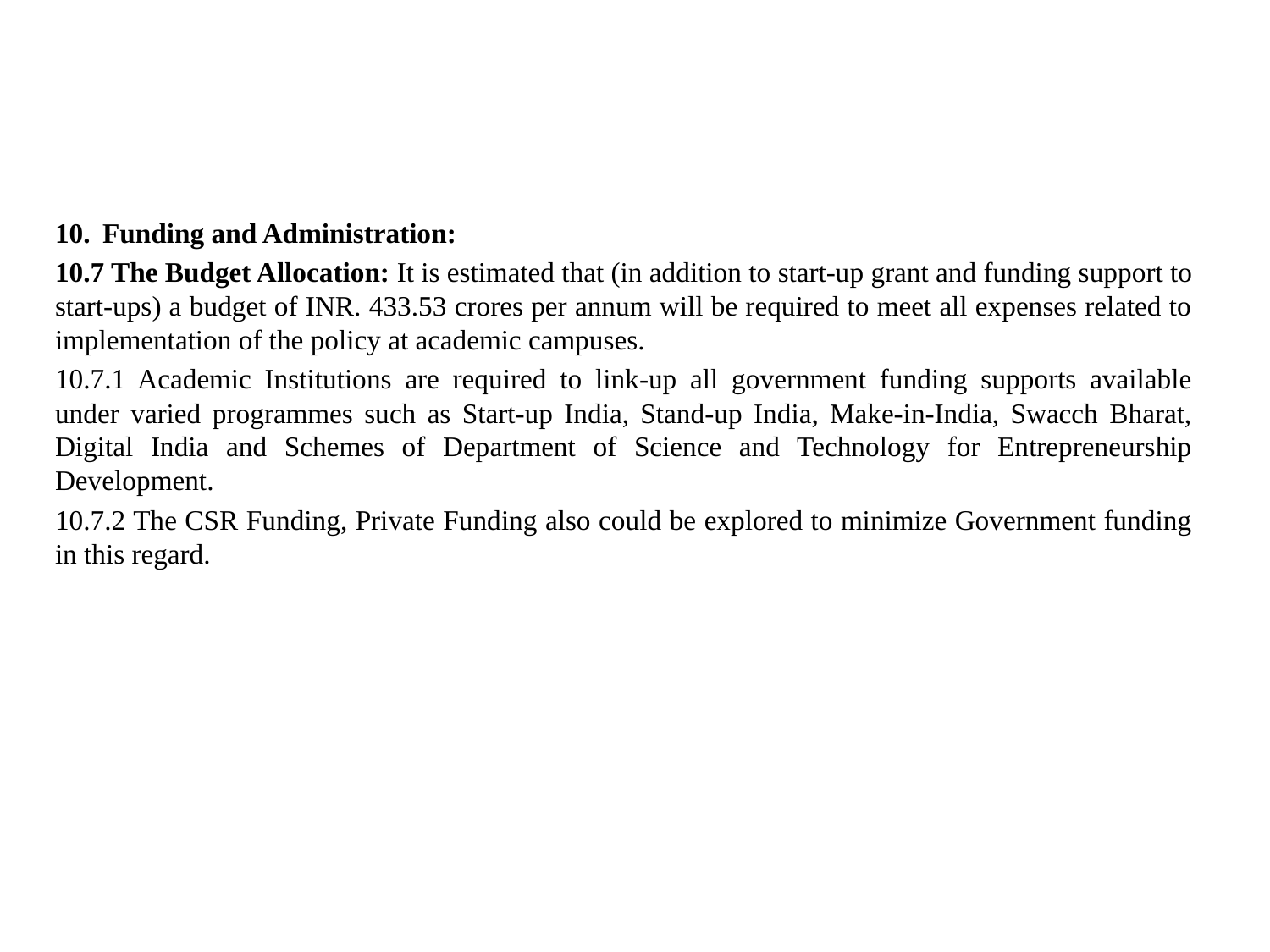

Funding and Administration:
10.7 The Budget Allocation: It is estimated that (in addition to start-up grant and funding support to start-ups) a budget of INR. 433.53 crores per annum will be required to meet all expenses related to implementation of the policy at academic campuses.
10.7.1 Academic Institutions are required to link-up all government funding supports available under varied programmes such as Start-up India, Stand-up India, Make-in-India, Swacch Bharat, Digital India and Schemes of Department of Science and Technology for Entrepreneurship Development.
10.7.2 The CSR Funding, Private Funding also could be explored to minimize Government funding in this regard.